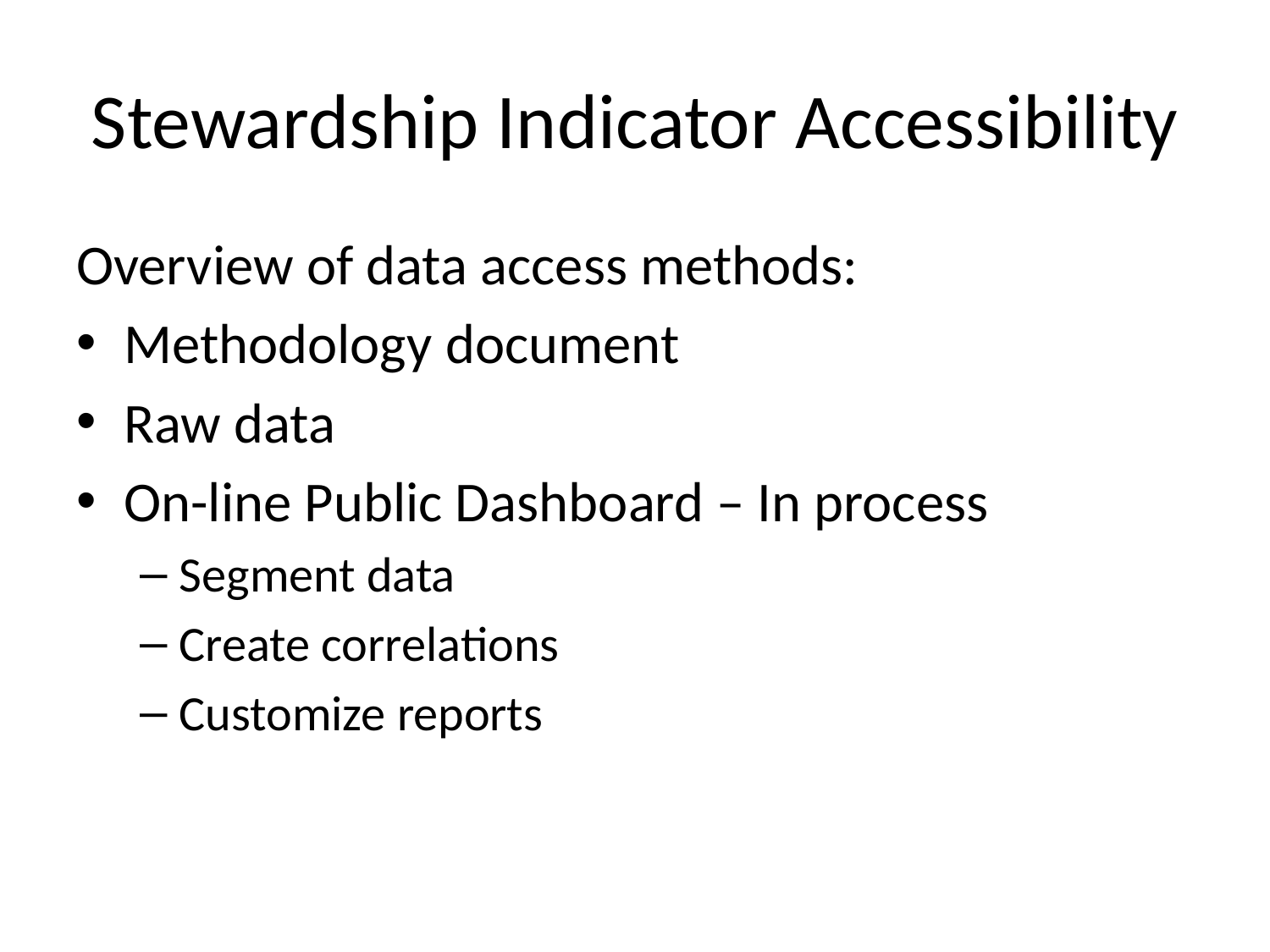

# Stewardship Indicator Accessibility
Overview of data access methods:
Methodology document
Raw data
On-line Public Dashboard – In process
Segment data
Create correlations
Customize reports